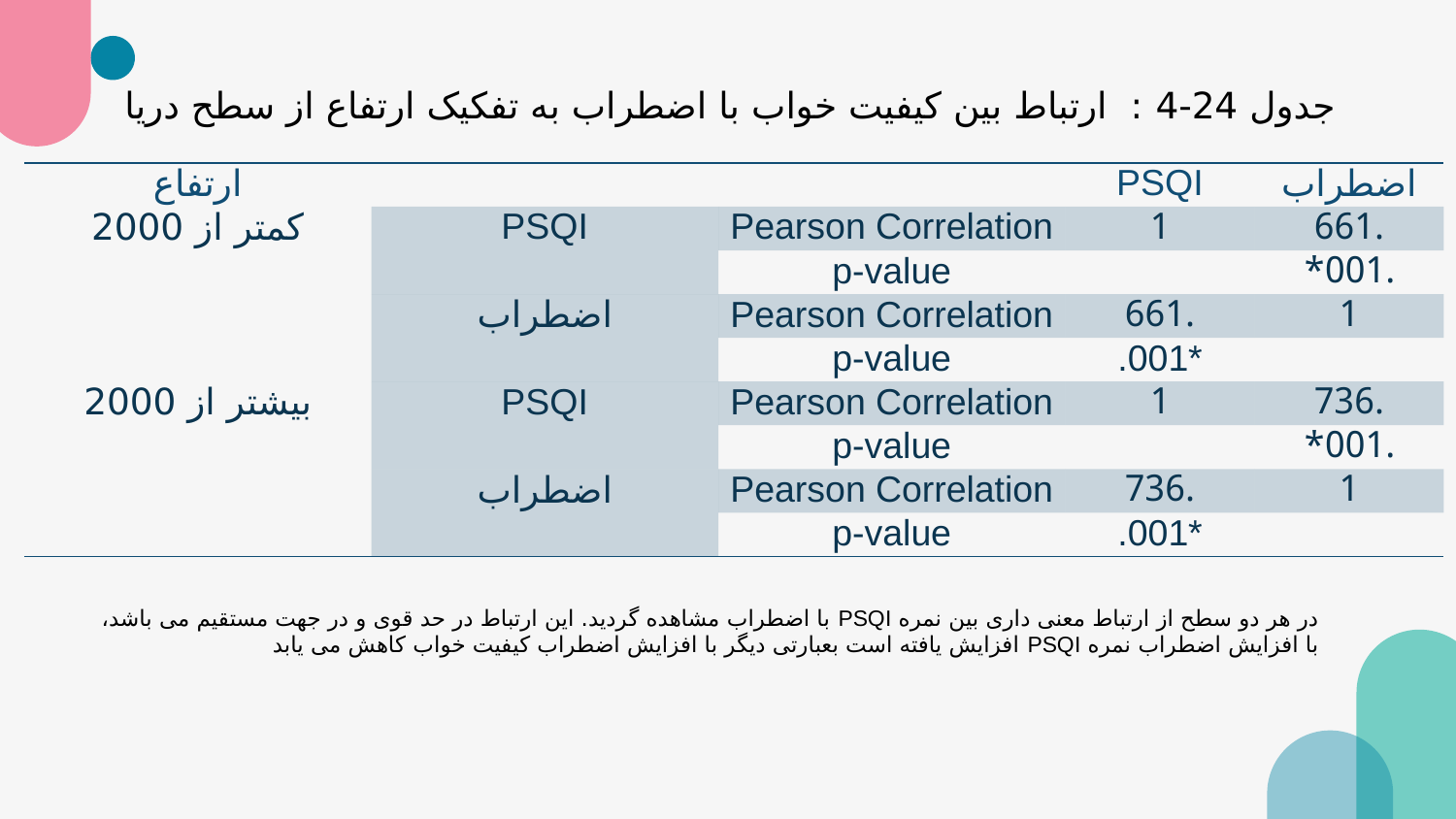

جدول 24-4 :  ارتباط بین کیفیت خواب با اضطراب به تفکیک ارتفاع از سطح دریا
| ارتفاع |  |  | PSQI | اضطراب |
| --- | --- | --- | --- | --- |
| کمتر از 2000 | PSQI | Pearson Correlation | 1 | .661 |
|  |  | p-value |  | .001\* |
|  | اضطراب | Pearson Correlation | .661 | 1 |
|  |  | p-value | .001\* |  |
| بیشتر از 2000 | PSQI | Pearson Correlation | 1 | .736 |
|  |  | p-value |  | .001\* |
|  | اضطراب | Pearson Correlation | .736 | 1 |
|  |  | p-value | .001\* |  |
در هر دو سطح از ارتباط معنی داری بین نمره PSQI با اضطراب مشاهده گردید. این ارتباط در حد قوی و در جهت مستقیم می باشد،
با افزایش اضطراب نمره PSQI افزایش یافته است بعبارتی دیگر با افزایش اضطراب کیفیت خواب کاهش می یابد